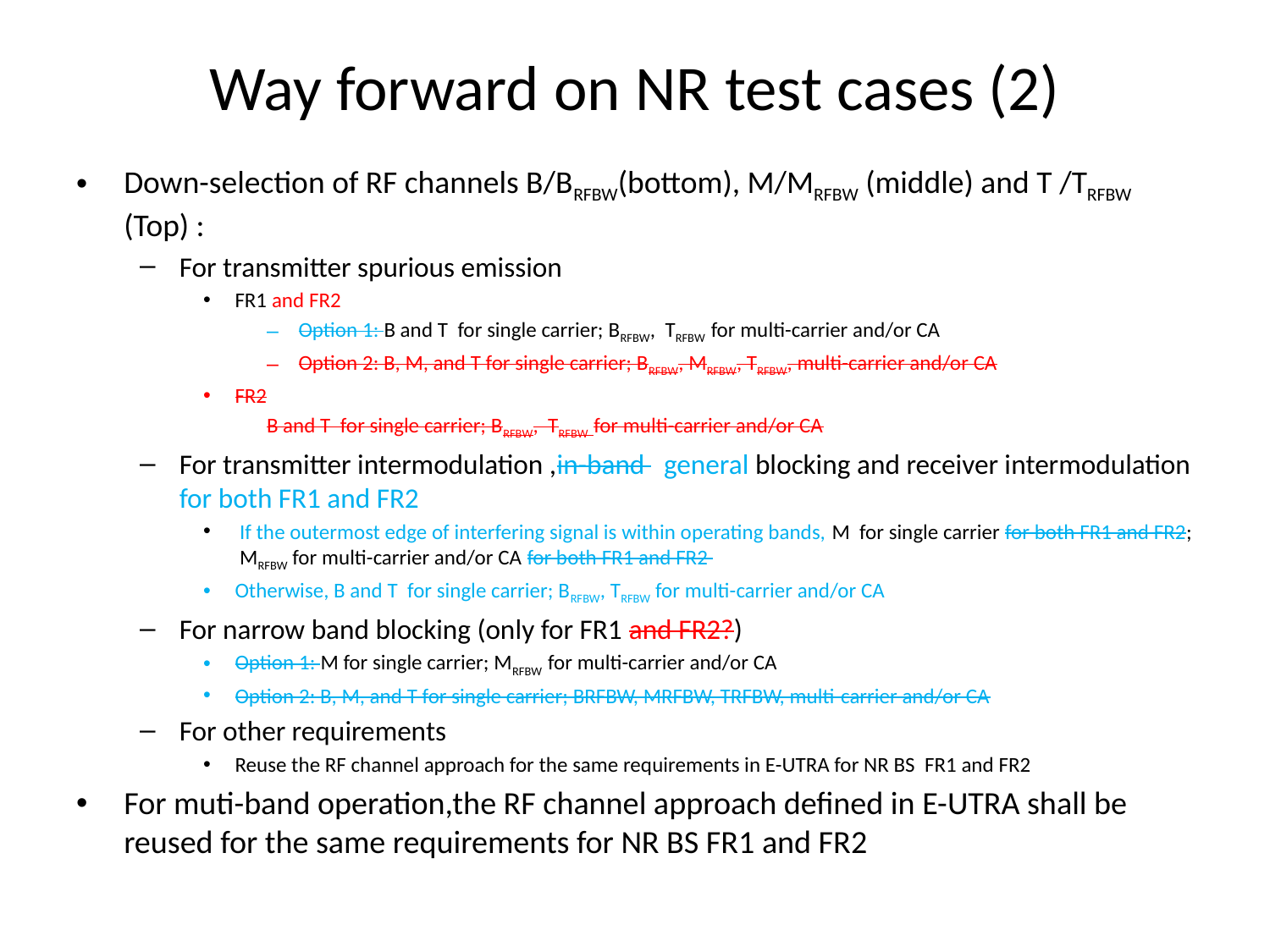

# Way forward on NR test cases (2)
Down-selection of RF channels B/BRFBW(bottom), M/MRFBW (middle) and T /TRFBW (Top) :
For transmitter spurious emission
FR1 and FR2
Option 1: B and T  for single carrier; BRFBW,  TRFBW  for multi-carrier and/or CA
Option 2: B, M, and T for single carrier; BRFBW, MRFBW, TRFBW, multi-carrier and/or CA
FR2
B and T  for single carrier; BRFBW,  TRFBW  for multi-carrier and/or CA
For transmitter intermodulation ,in-band   general blocking and receiver intermodulation for both FR1 and FR2
 If the outermost edge of interfering signal is within operating bands, M  for single carrier for both FR1 and FR2;  MRFBW for multi-carrier and/or CA for both FR1 and FR2
Otherwise, B and T  for single carrier; BRFBW, TRFBW for multi-carrier and/or CA
For narrow band blocking (only for FR1 and FR2?)
Option 1: M for single carrier; MRFBW  for multi-carrier and/or CA
Option 2: B, M, and T for single carrier; BRFBW, MRFBW, TRFBW, multi-carrier and/or CA
For other requirements
Reuse the RF channel approach for the same requirements in E-UTRA for NR BS  FR1 and FR2
For muti-band operation,the RF channel approach defined in E-UTRA shall be reused for the same requirements for NR BS FR1 and FR2